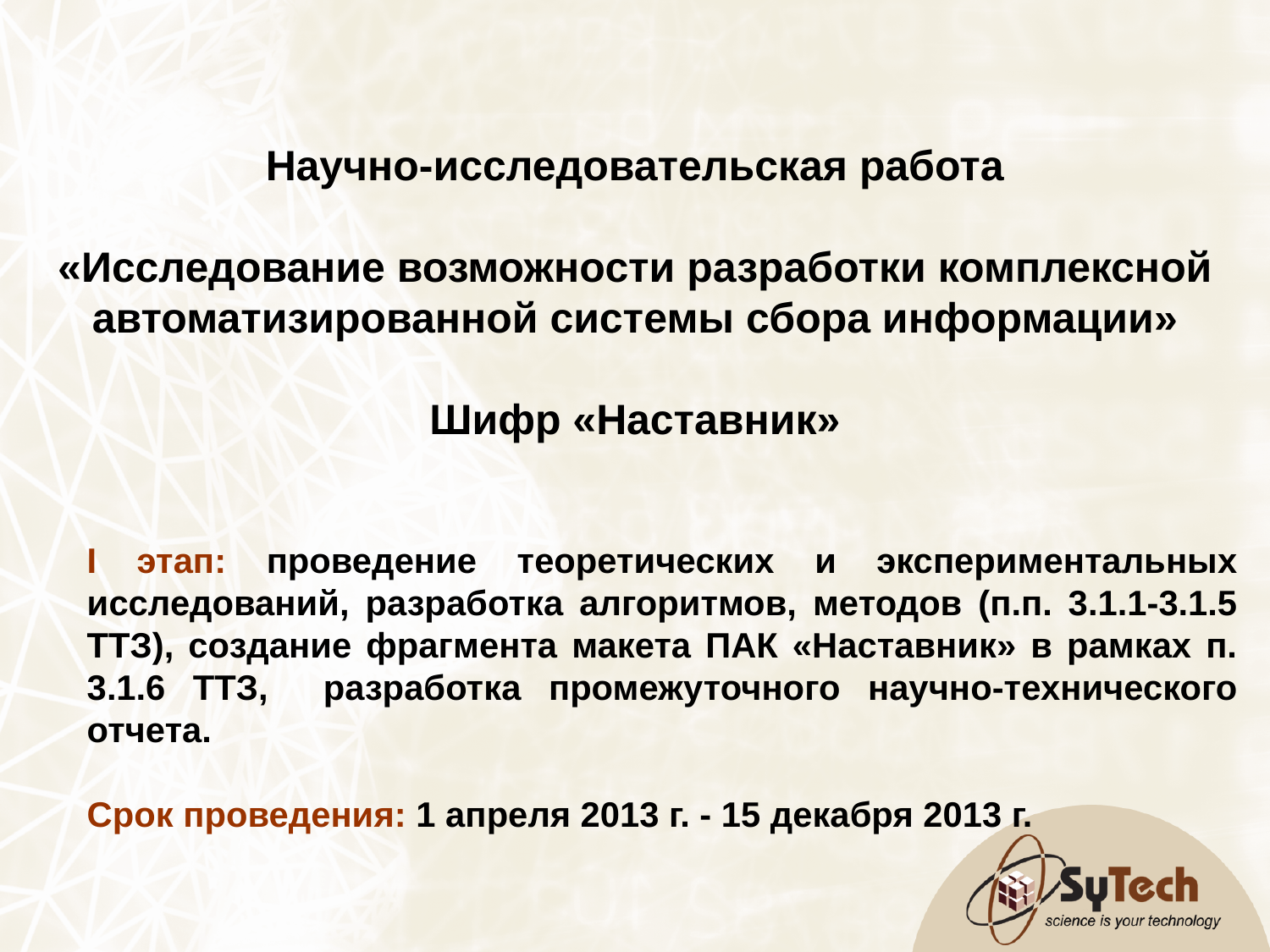

Научно-исследовательская работа

«Исследование возможности разработки комплексной автоматизированной системы сбора информации»

Шифр «Наставник»

I этап: проведение теоретических и экспериментальных исследований, разработка алгоритмов, методов (п.п. 3.1.1-3.1.5 ТТЗ), создание фрагмента макета ПАК «Наставник» в рамках п. 3.1.6 ТТЗ,  разработка промежуточного научно-технического отчета.

Срок проведения: 1 апреля 2013 г. - 15 декабря 2013 г.